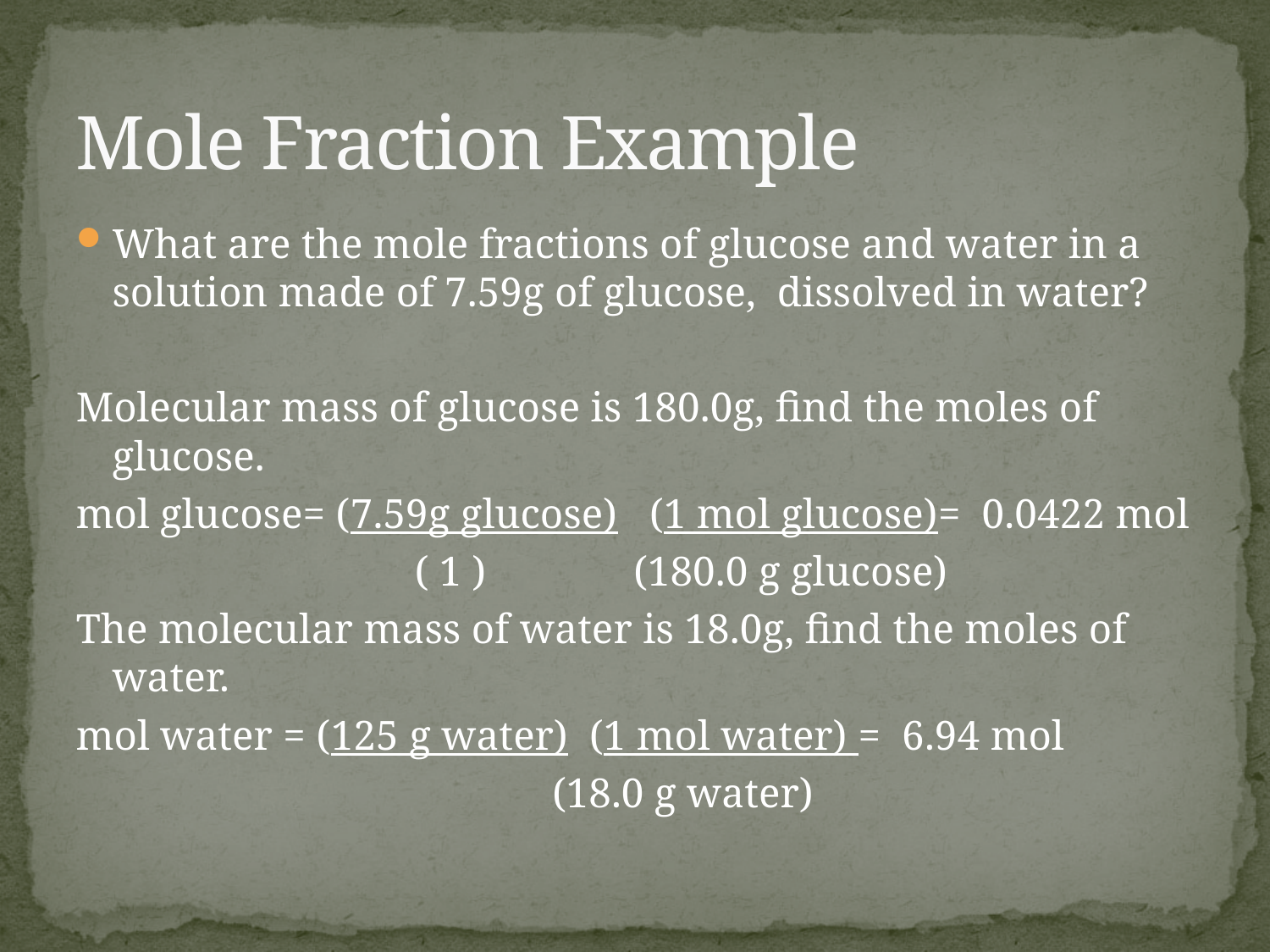

# Mole Fraction Example
What are the mole fractions of glucose and water in a solution made of 7.59g of glucose,  dissolved in water?

Molecular mass of glucose is 180.0g, find the moles of glucose.
mol glucose= (7.59g glucose)   (1 mol glucose)=  0.0422 mol
                                ( 1 )              (180.0 g glucose)
The molecular mass of water is 18.0g, find the moles of water.
mol water = (125 g water)  (1 mol water) =  6.94 mol
                                             (18.0 g water)